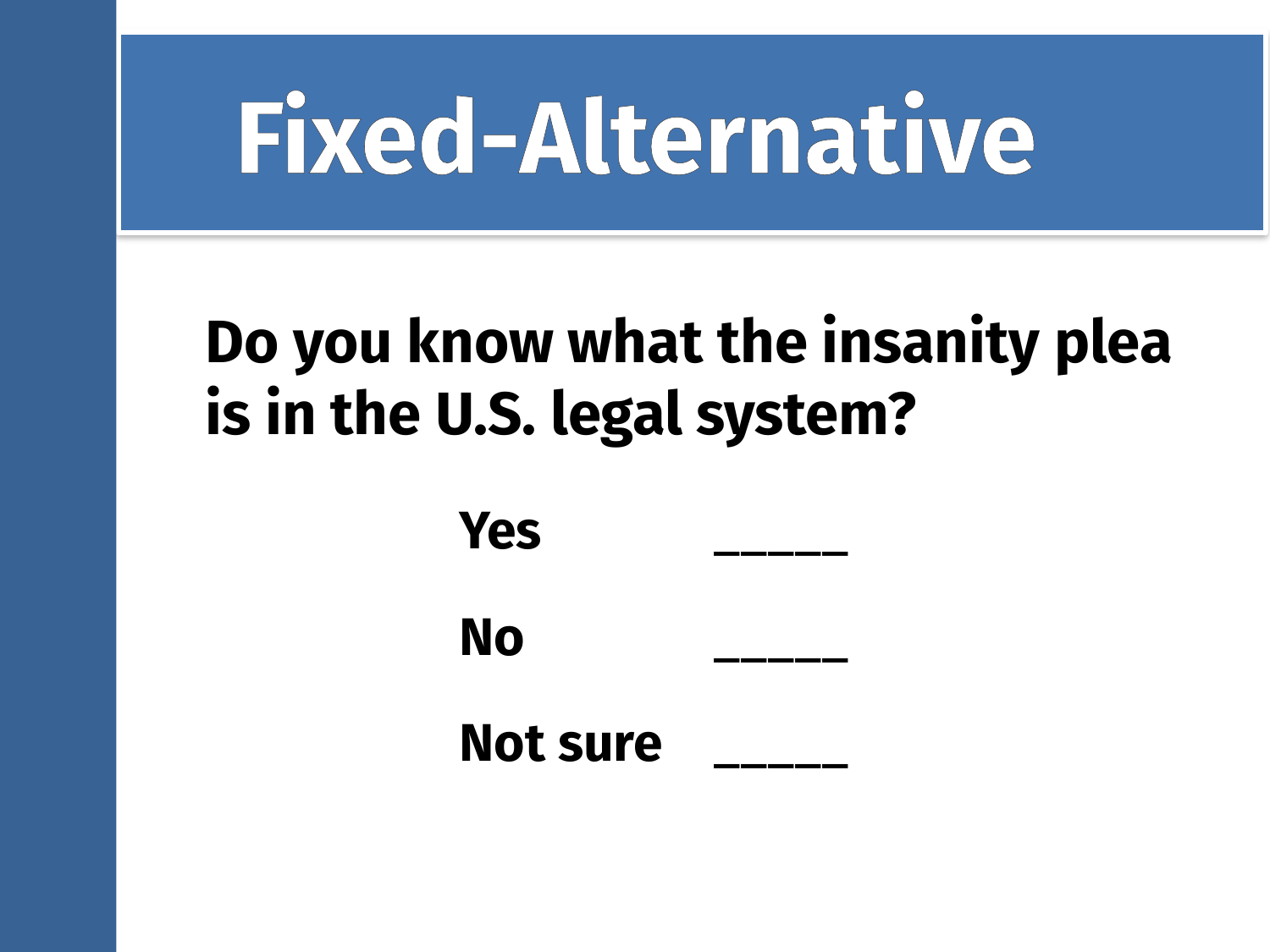

# Fixed-Alternative
Do you know what the insanity plea is in the U.S. legal system?
		Yes 		_____
		No 		_____
		Not sure 	_____